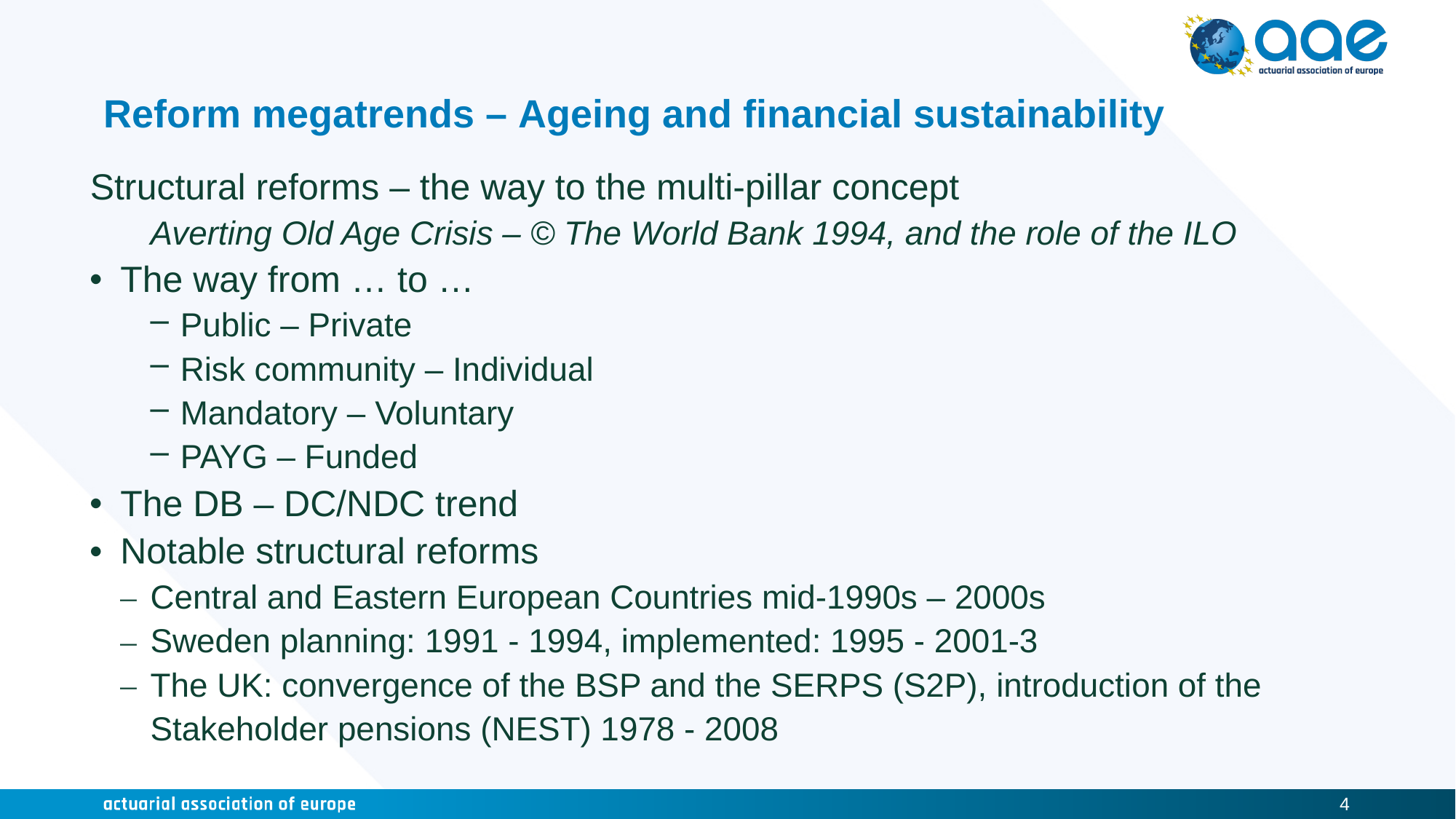

# Reform megatrends – Ageing and financial sustainability
Structural reforms – the way to the multi-pillar concept
Averting Old Age Crisis – © The World Bank 1994, and the role of the ILO
The way from … to …
Public – Private
Risk community – Individual
Mandatory – Voluntary
PAYG – Funded
The DB – DC/NDC trend
Notable structural reforms
Central and Eastern European Countries mid-1990s – 2000s
Sweden planning: 1991 - 1994, implemented: 1995 - 2001-3
The UK: convergence of the BSP and the SERPS (S2P), introduction of the Stakeholder pensions (NEST) 1978 - 2008
4